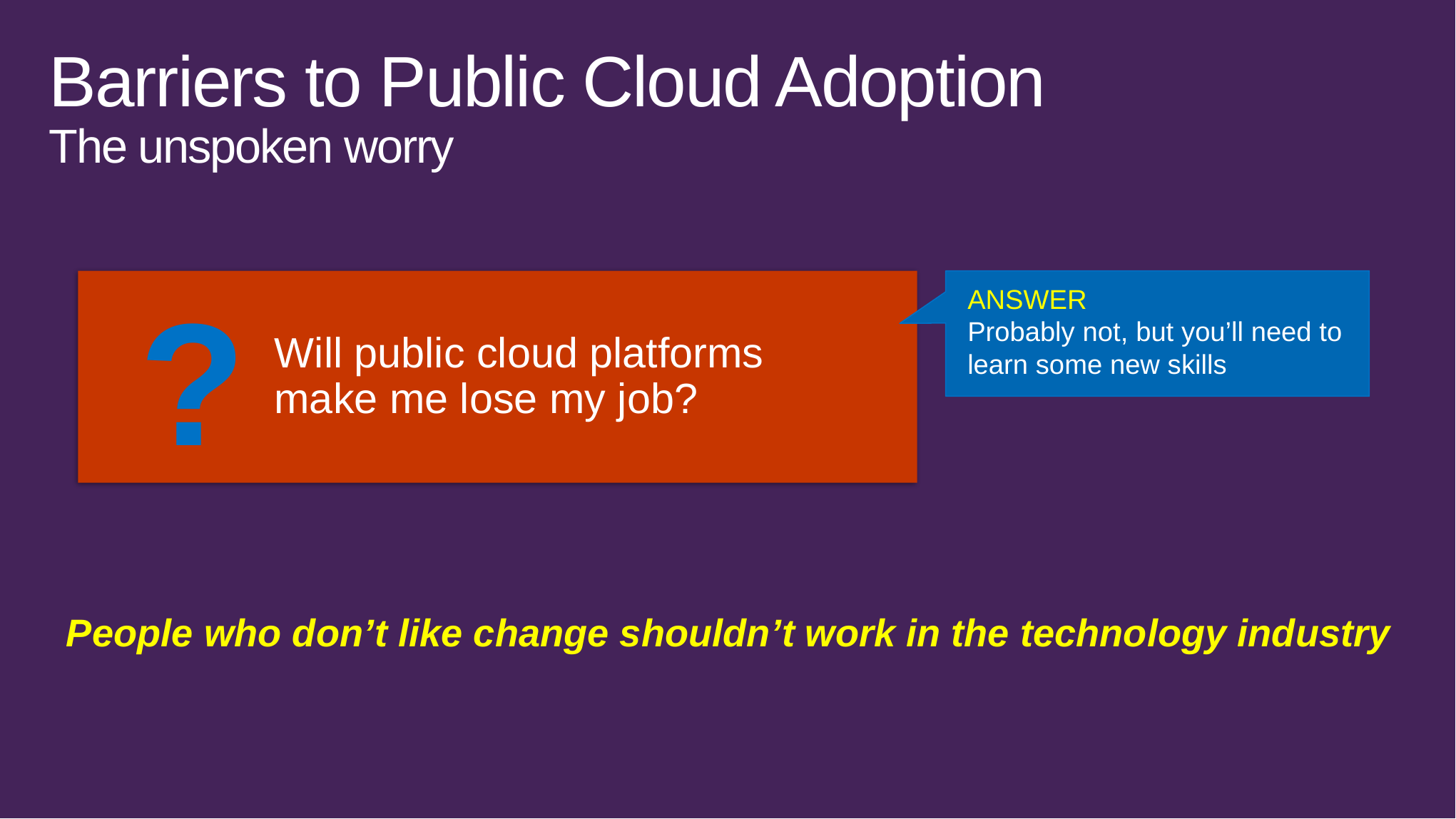

# Barriers to Public Cloud Adoption The unspoken worry

?
Will public cloud platforms make me lose my job?
ANSWER
Probably not, but you’ll need to learn some new skills
People who don’t like change shouldn’t work in the technology industry